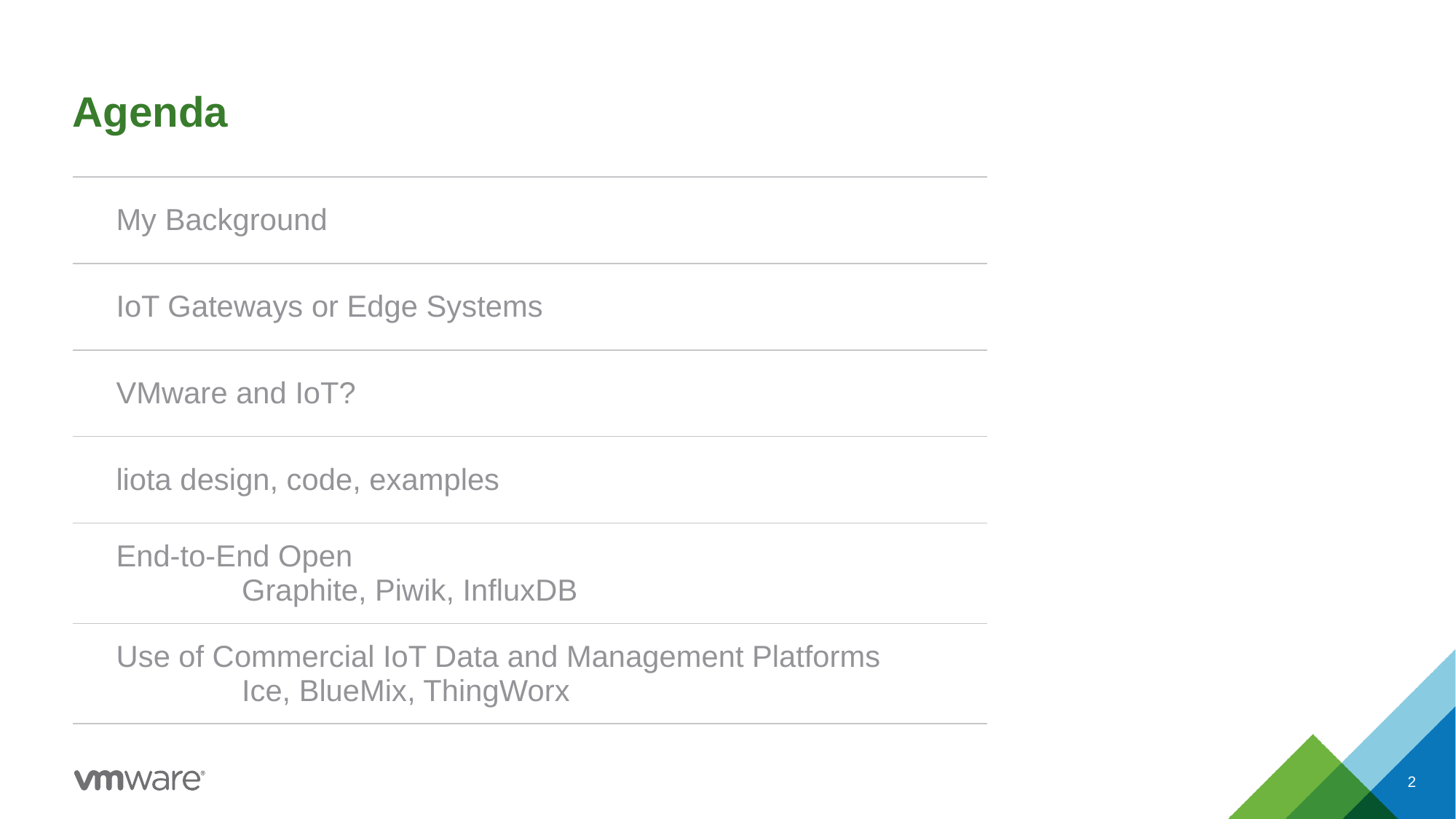

# Agenda
| My Background |
| --- |
| IoT Gateways or Edge Systems |
| VMware and IoT? |
| liota design, code, examples |
| End-to-End Open Graphite, Piwik, InfluxDB |
| Use of Commercial IoT Data and Management Platforms Ice, BlueMix, ThingWorx |
2